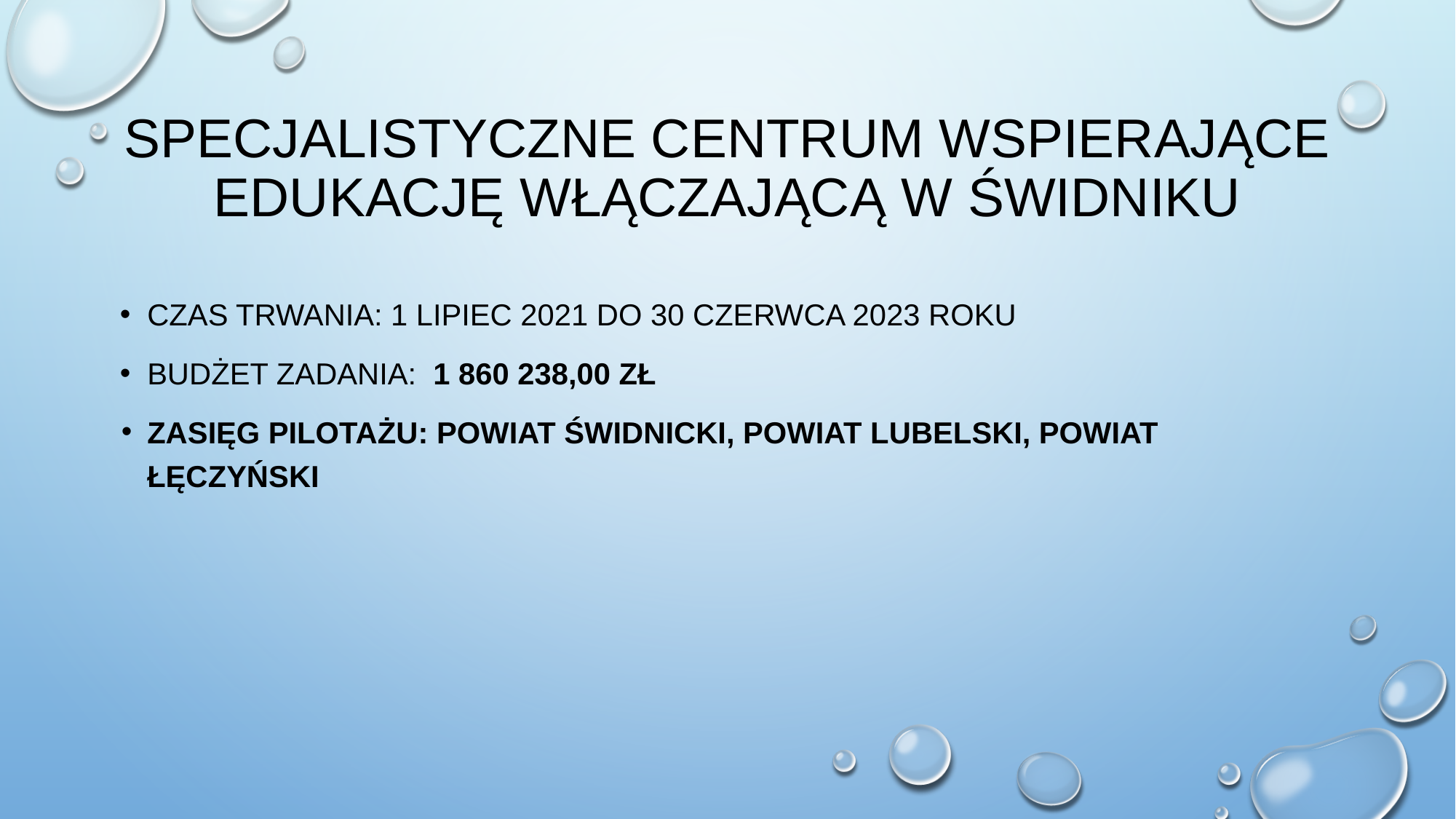

# SPECJALISTYCZNE CENTRUM WSPIERAJĄCE EDUKACJĘ WŁĄCZAJĄCĄ W ŚWIDNIKU
CZAS TRWANIA: 1 LIPIEC 2021 DO 30 CZERWCA 2023 ROKU
BUDŻET ZADANIA:  1 860 238,00 ZŁ
ZASIĘG PILOTAŻU: POWIAT ŚWIDNICKI, POWIAT LUBELSKI, POWIAT ŁĘCZYŃSKI